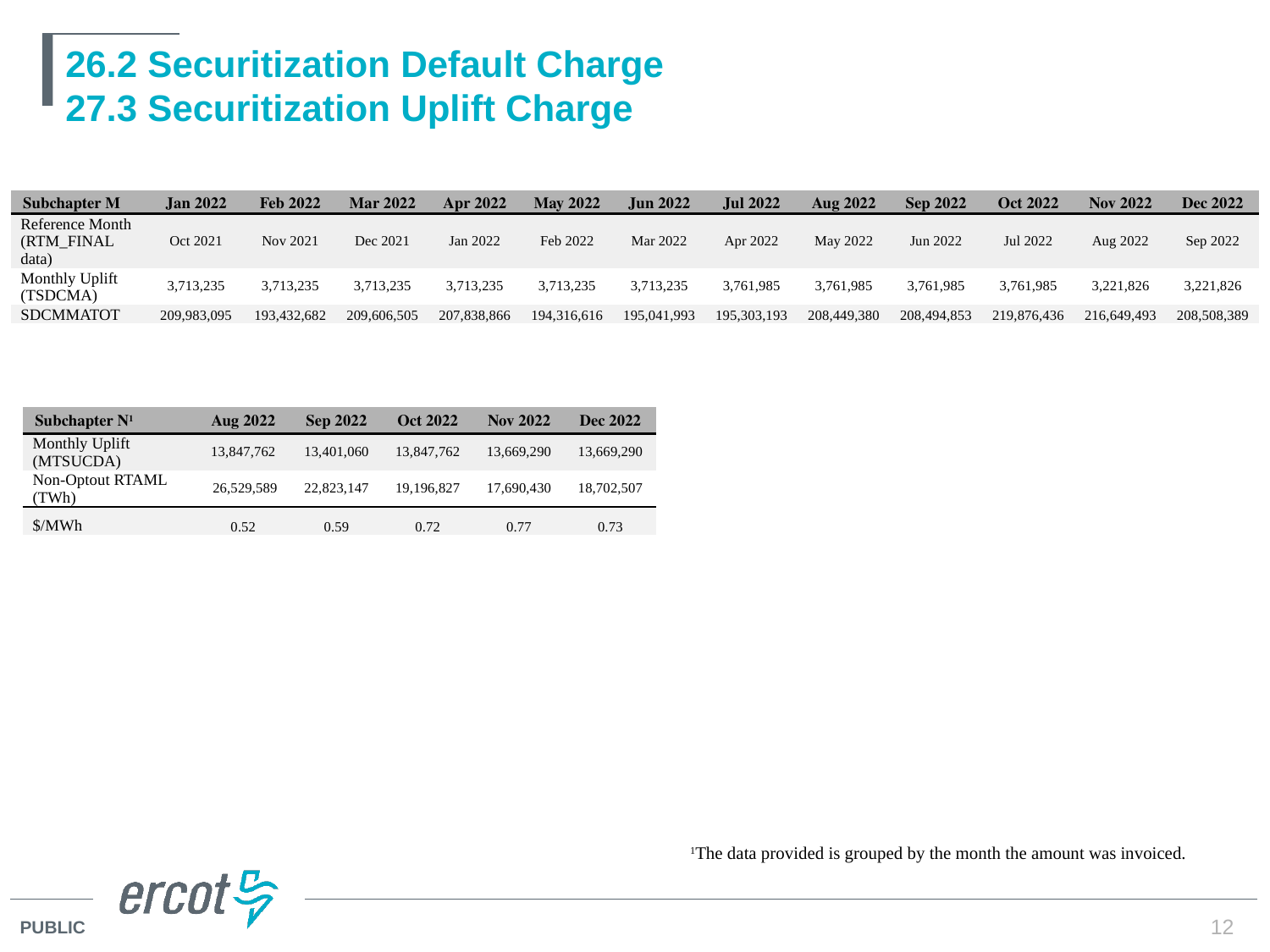

# 26.2 Securitization Default Charge 27.3 Securitization Uplift Charge
| Subchapter M | Jan 2022 | Feb 2022 | Mar 2022 | Apr 2022 | May 2022 | Jun 2022 | Jul 2022 | Aug 2022 | Sep 2022 | Oct 2022 | Nov 2022 | Dec 2022 |
| --- | --- | --- | --- | --- | --- | --- | --- | --- | --- | --- | --- | --- |
| Reference Month (RTM\_FINAL data) | Oct 2021 | Nov 2021 | Dec 2021 | Jan 2022 | Feb 2022 | Mar 2022 | Apr 2022 | May 2022 | Jun 2022 | Jul 2022 | Aug 2022 | Sep 2022 |
| Monthly Uplift (TSDCMA) | 3,713,235 | 3,713,235 | 3,713,235 | 3,713,235 | 3,713,235 | 3,713,235 | 3,761,985 | 3,761,985 | 3,761,985 | 3,761,985 | 3,221,826 | 3,221,826 |
| SDCMMATOT | 209,983,095 | 193,432,682 | 209,606,505 | 207,838,866 | 194,316,616 | 195,041,993 | 195,303,193 | 208,449,380 | 208,494,853 | 219,876,436 | 216,649,493 | 208,508,389 |
| Subchapter N1 | Aug 2022 | Sep 2022 | Oct 2022 | Nov 2022 | Dec 2022 |
| --- | --- | --- | --- | --- | --- |
| Monthly Uplift (MTSUCDA) | 13,847,762 | 13,401,060 | 13,847,762 | 13,669,290 | 13,669,290 |
| Non-Optout RTAML (TWh) | 26,529,589 | 22,823,147 | 19,196,827 | 17,690,430 | 18,702,507 |
| $/MWh | 0.52 | 0.59 | 0.72 | 0.77 | 0.73 |
1The data provided is grouped by the month the amount was invoiced.
12